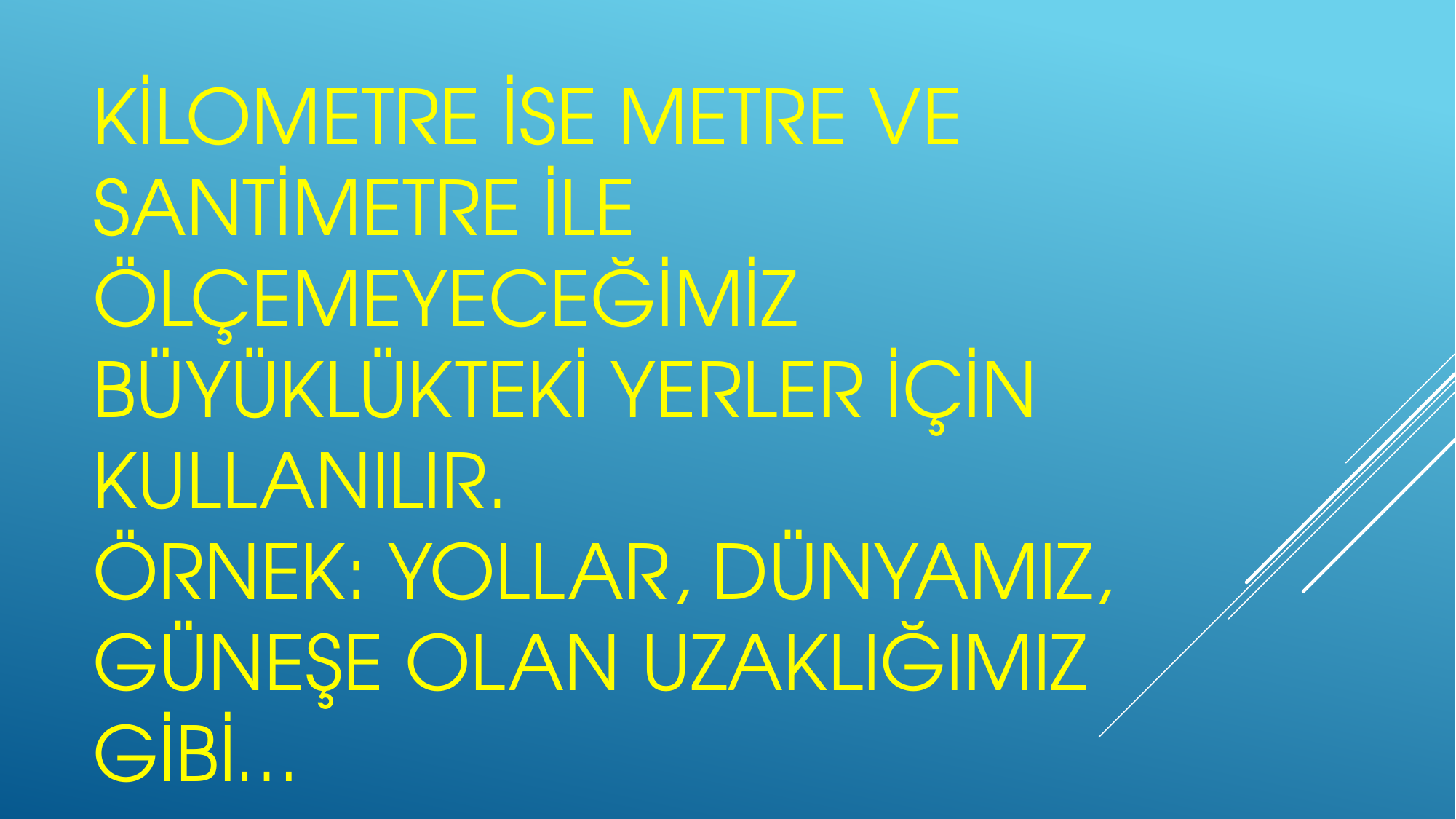

# KİLOMETRE İSE METRE VE SANTİMETRE İLE ÖLÇEMEYECEĞİMİZ BÜYÜKLÜKTEKİ YERLER İÇİN KULLANILIR. ÖRNEK: YOLLAR, DÜNYAMIZ, GÜNEŞE OLAN UZAKLIĞIMIZ GİBİ…